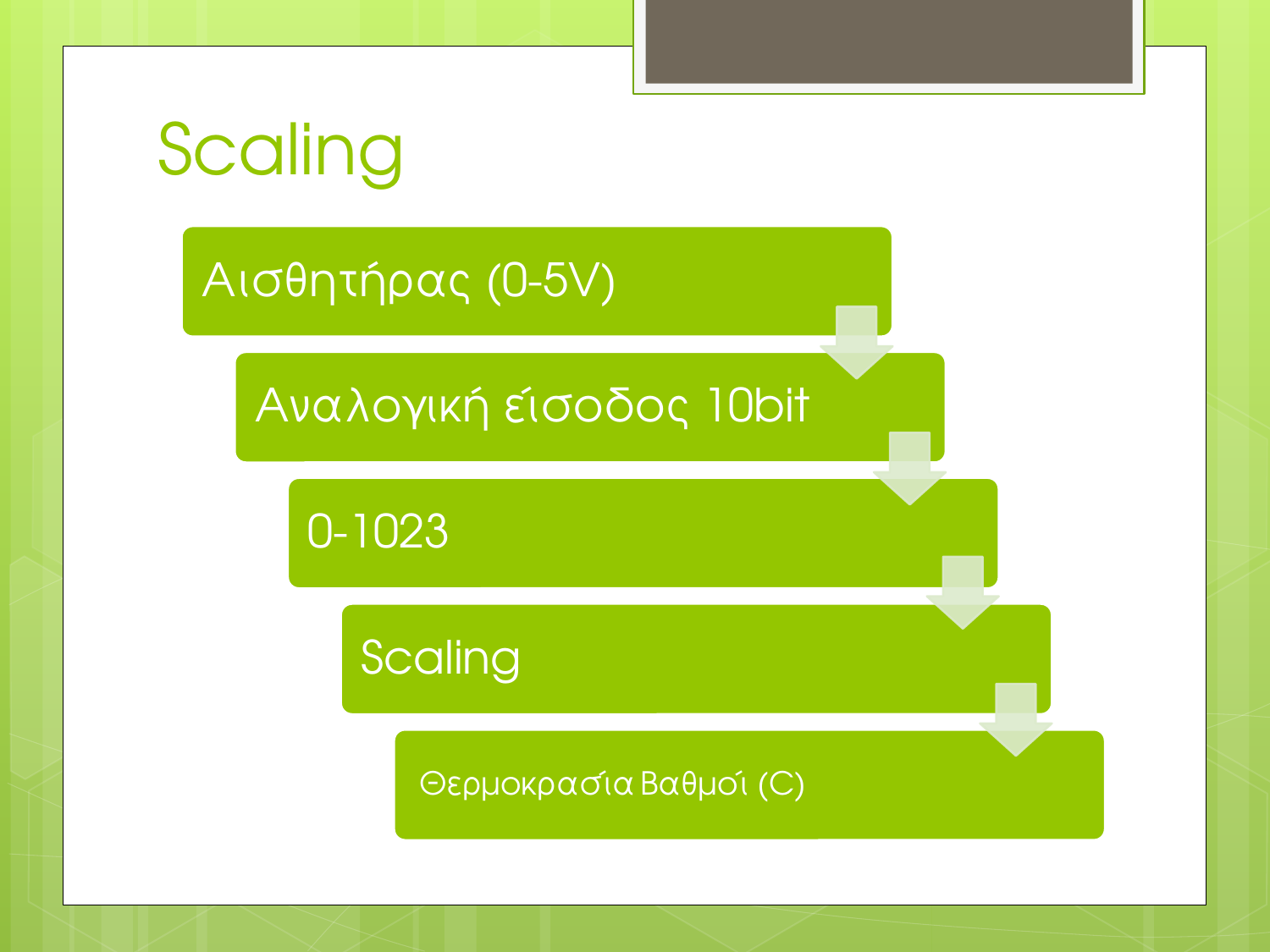

# Scaling
Αισθητήρας (0-5V)
Αναλογική είσοδος 10bit
0-1023
Scaling
Θερμοκρασία Βαθμοί (C)